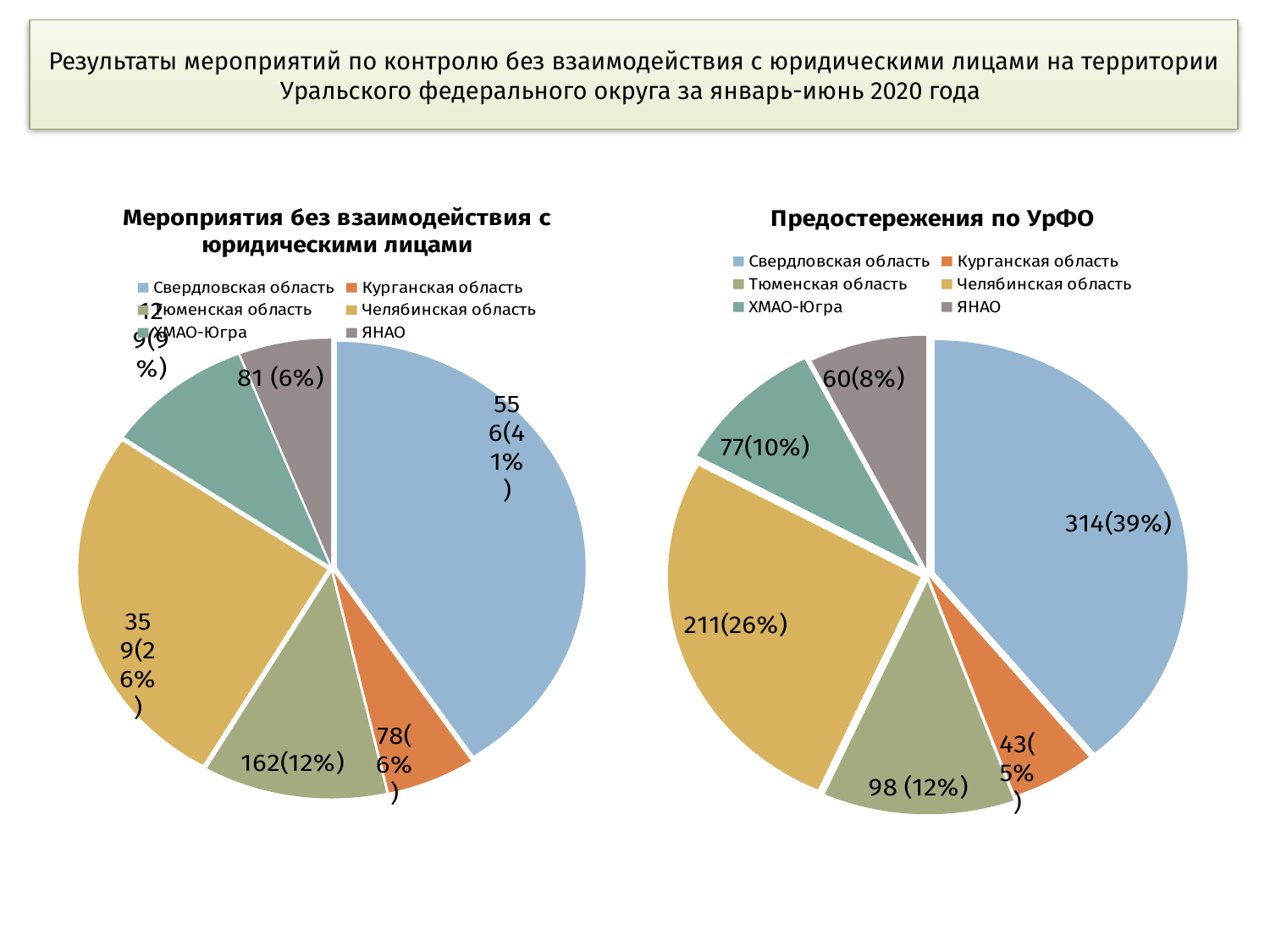

Результаты мероприятий по контролю без взаимодействия с юридическими лицами на территории Уральского федерального округа за январь-июнь 2020 года

### Chart: Мероприятия без взаимодействия с юридическими лицами

| Category | Мероприятия без взаимодействия с юридическими лицами за 7 месяцев 2020 года  |
|---|---|
| Свердловская область | 556.0 |
| Курганская область | 78.0 |
| Тюменская область | 162.0 |
| Челябинская область | 359.0 |
| ХМАО-Югра | 129.0 |
| ЯНАО | 81.0 |

### Chart: Предостережения по УрФО

| Category | Предостережения за 7 месяцев 2020 года по УрФО |
|---|---|
| Свердловская область | 314.0 |
| Курганская область | 43.0 |
| Тюменская область | 98.0 |
| Челябинская область | 211.0 |
| ХМАО-Югра | 77.0 |
| ЯНАО | 60.0 |